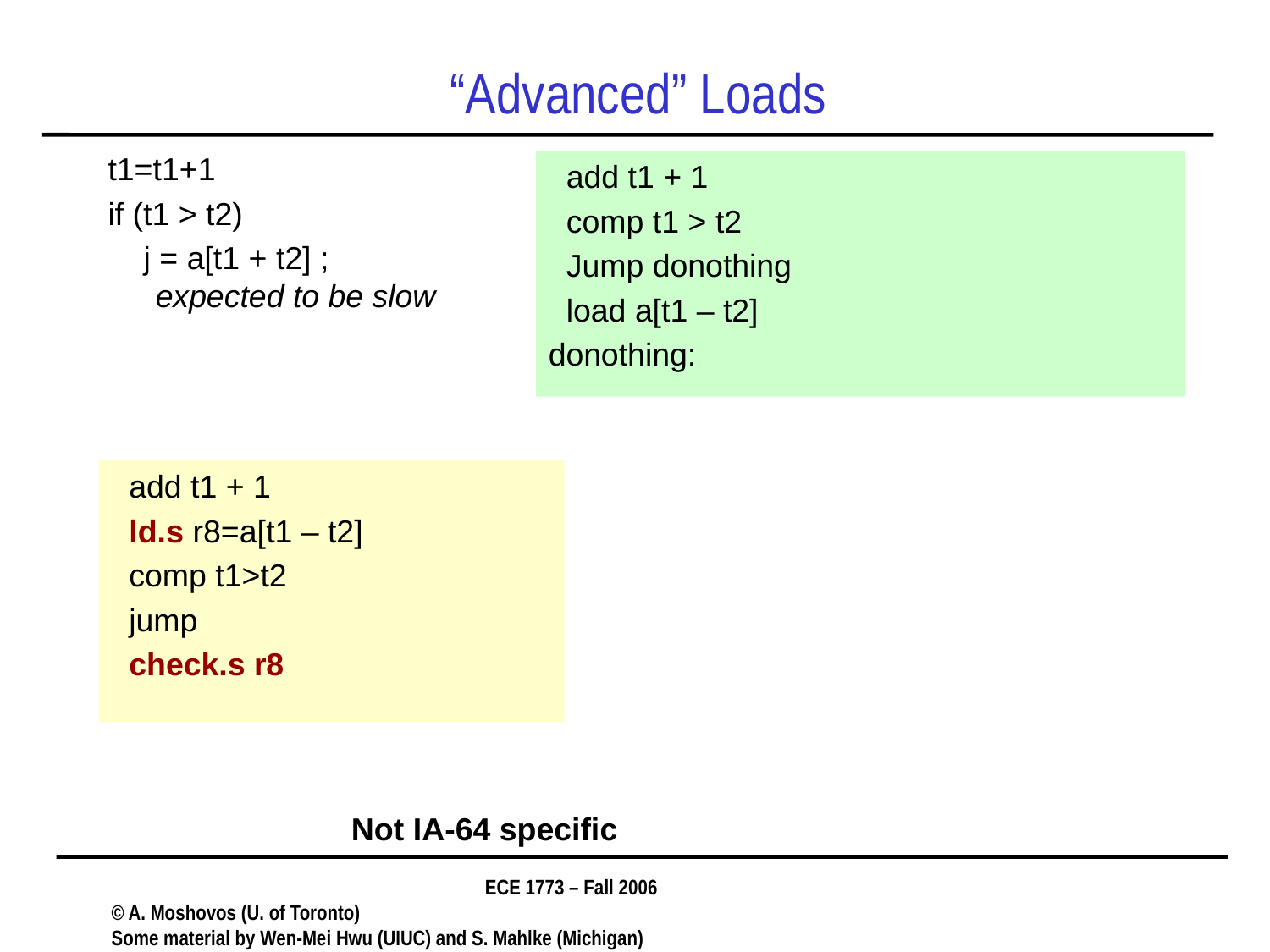

# “Advanced” Loads
t1=t1+1
if (t1 > t2)
    j = a[t1 + t2] ; expected to be slow

  add t1 + 1
  comp t1 > t2
  Jump donothing
  load a[t1 – t2]
donothing:
  add t1 + 1
  ld.s r8=a[t1 – t2]
  comp t1>t2
  jump
  check.s r8
Not IA-64 specific
ECE 1773 – Fall 2006
© A. Moshovos (U. of Toronto)
Some material by Wen-Mei Hwu (UIUC) and S. Mahlke (Michigan)